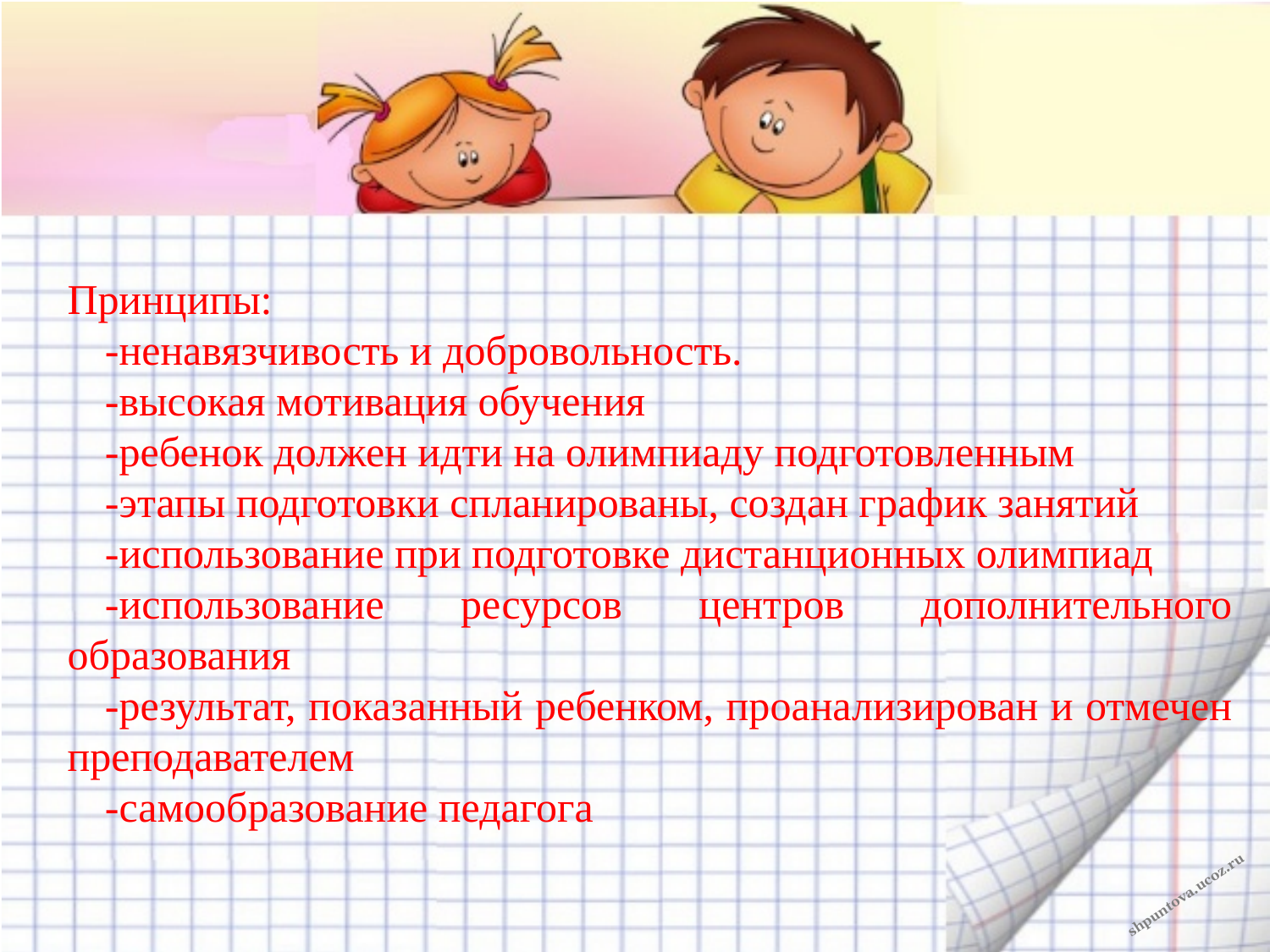

Принципы:
-ненавязчивость и добровольность.
-высокая мотивация обучения
-ребенок должен идти на олимпиаду подготовленным
-этапы подготовки спланированы, создан график занятий
-использование при подготовке дистанционных олимпиад
-использование ресурсов центров дополнительного образования
-результат, показанный ребенком, проанализирован и отмечен преподавателем
-самообразование педагога